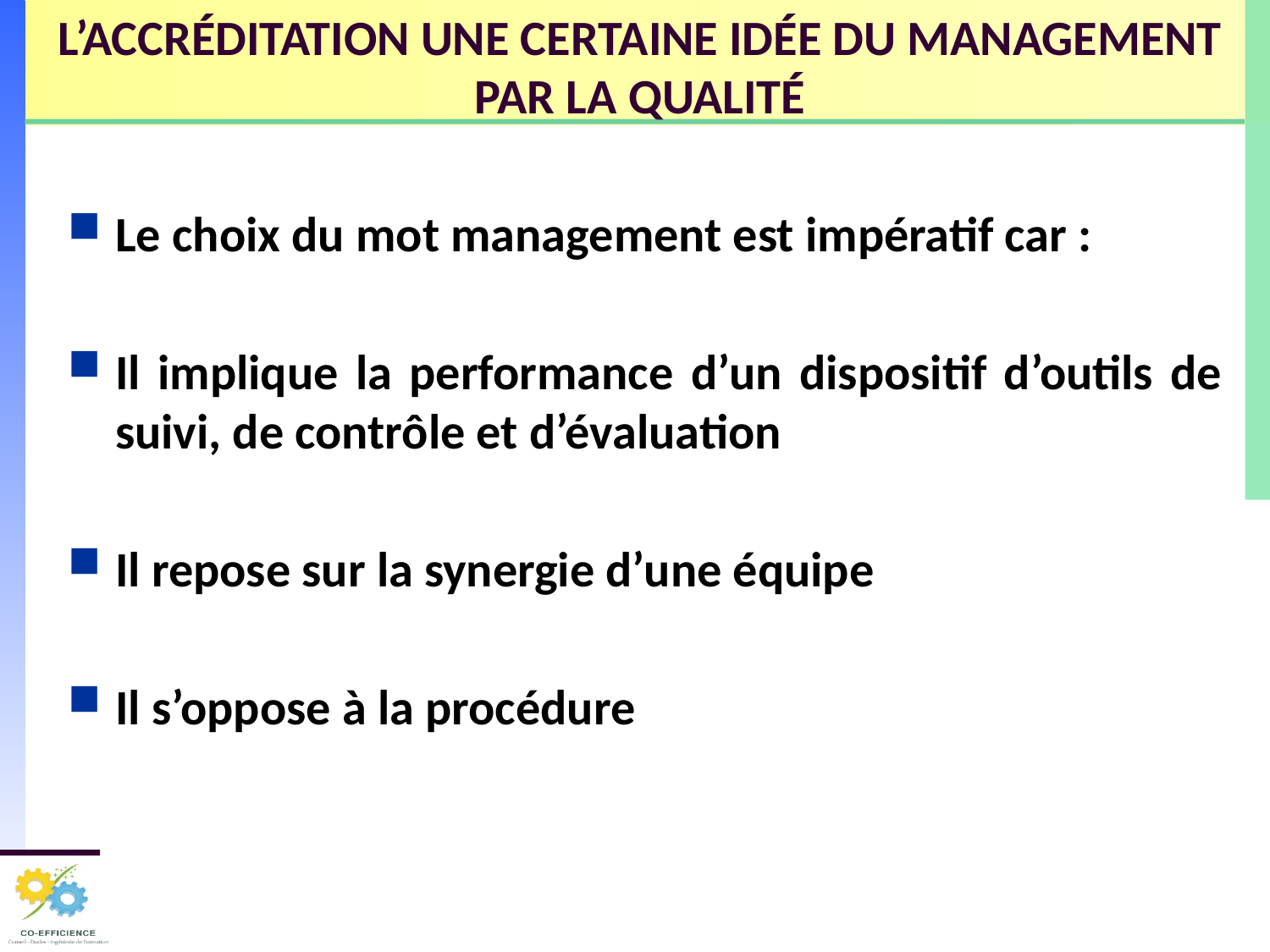

# L’ACCRÉDITATION UNE CERTAINE IDÉE DU MANAGEMENT PAR LA QUALITÉ
Le choix du mot management est impératif car :

Il implique la performance d’un dispositif d’outils de suivi, de contrôle et d’évaluation

Il repose sur la synergie d’une équipe

Il s’oppose à la procédure